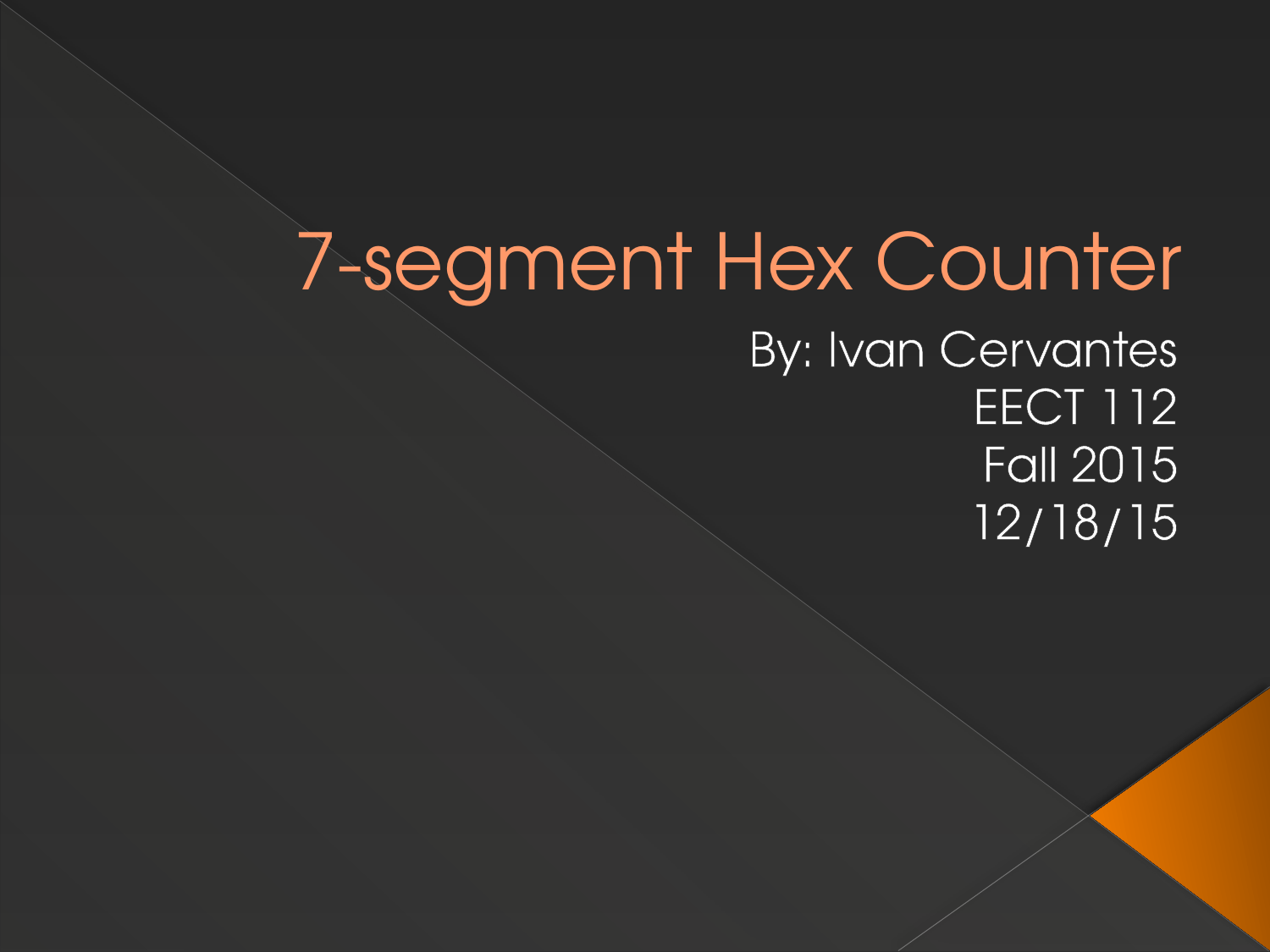

# 7-segment Hex Counter
By: Ivan Cervantes
EECT 112
Fall 2015
12/18/15